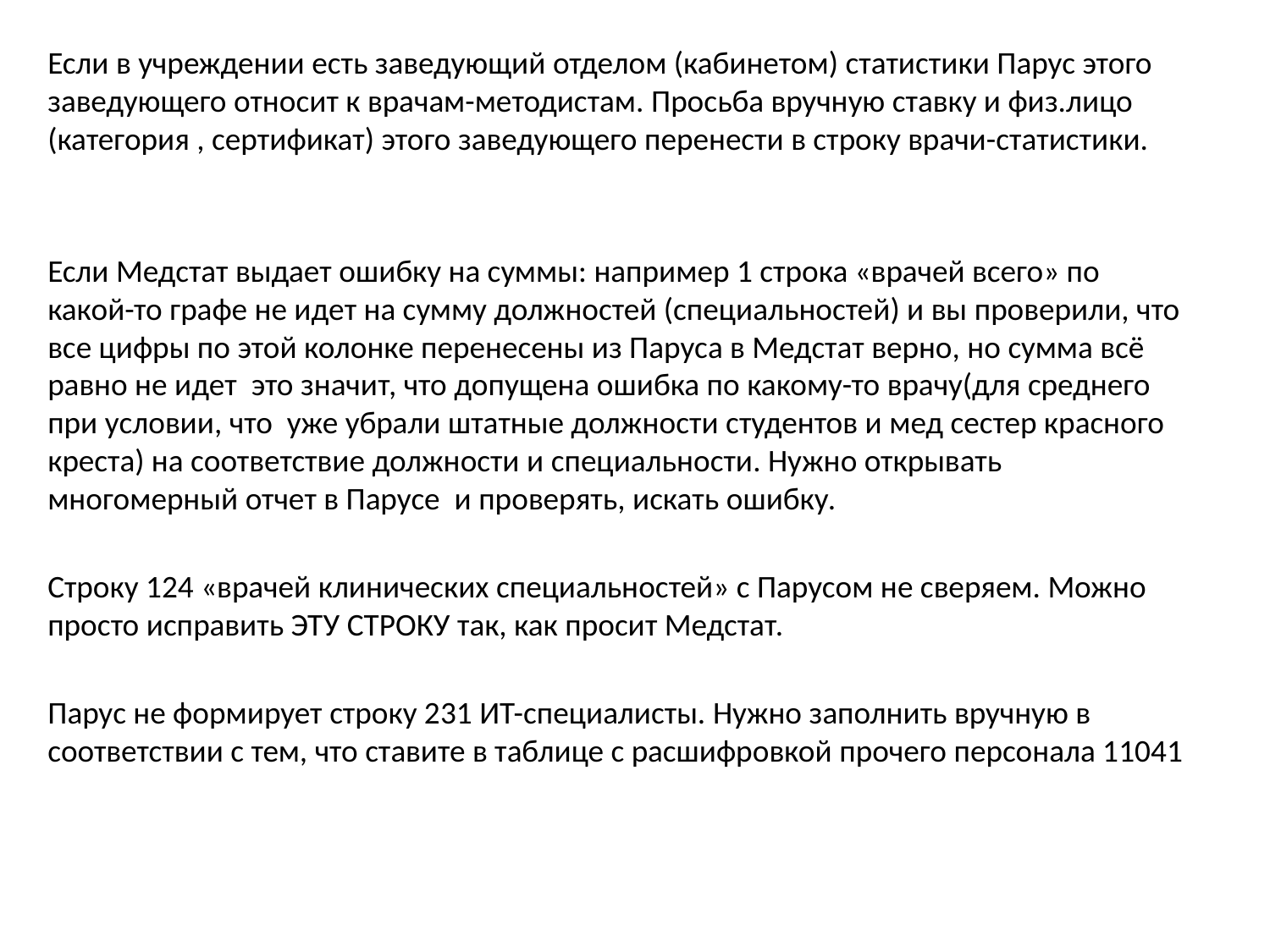

Если в учреждении есть заведующий отделом (кабинетом) статистики Парус этого заведующего относит к врачам-методистам. Просьба вручную ставку и физ.лицо (категория , сертификат) этого заведующего перенести в строку врачи-статистики.

Если Медстат выдает ошибку на суммы: например 1 строка «врачей всего» по какой-то графе не идет на сумму должностей (специальностей) и вы проверили, что все цифры по этой колонке перенесены из Паруса в Медстат верно, но сумма всё равно не идет  это значит, что допущена ошибка по какому-то врачу(для среднего при условии, что  уже убрали штатные должности студентов и мед сестер красного креста) на соответствие должности и специальности. Нужно открывать многомерный отчет в Парусе  и проверять, искать ошибку.

Строку 124 «врачей клинических специальностей» с Парусом не сверяем. Можно просто исправить ЭТУ СТРОКУ так, как просит Медстат.

Парус не формирует строку 231 ИТ-специалисты. Нужно заполнить вручную в соответствии с тем, что ставите в таблице с расшифровкой прочего персонала 11041

#